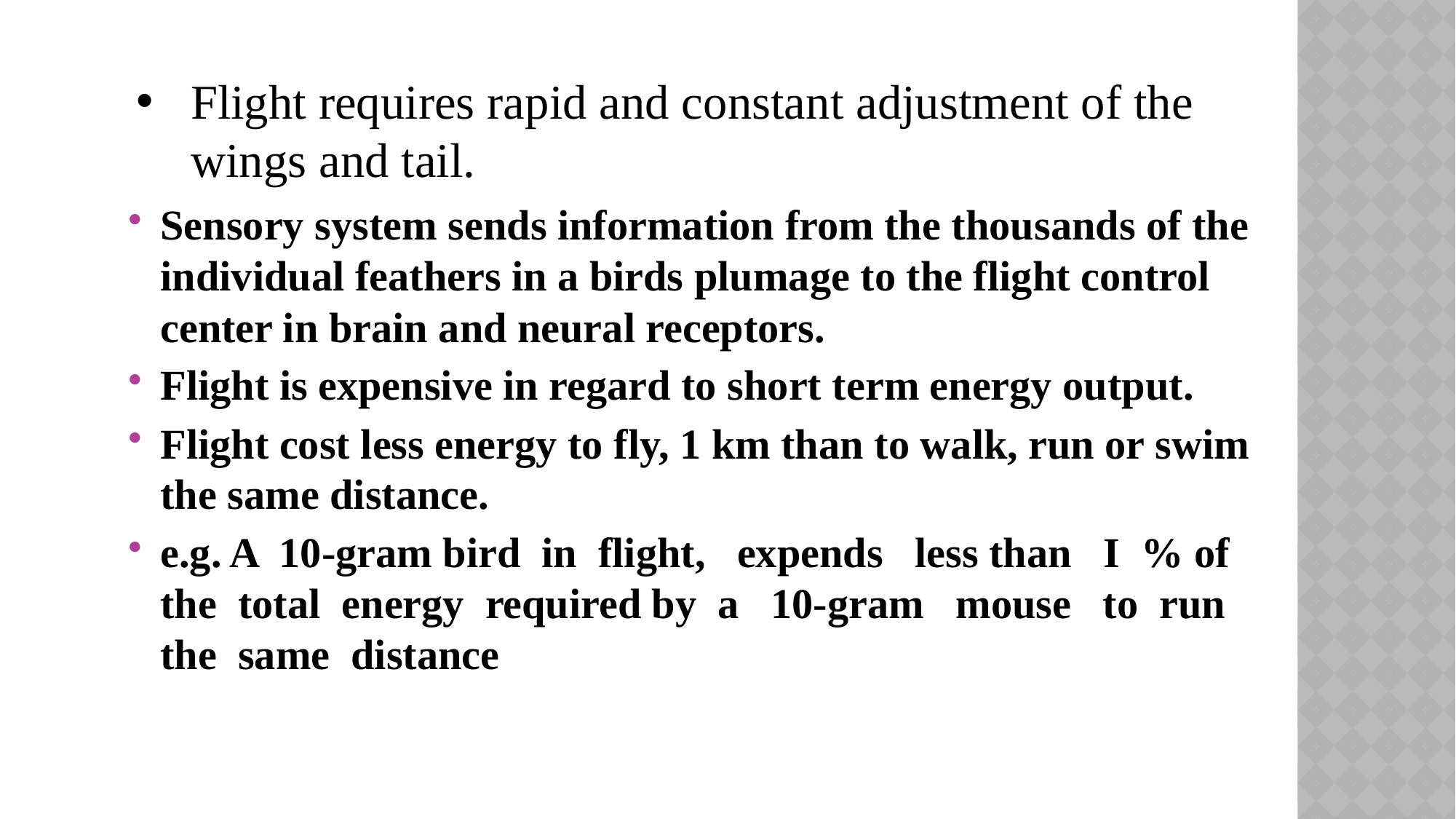

# Flight requires rapid and constant adjustment of the wings and tail.
Sensory system sends information from the thousands of the individual feathers in a birds plumage to the flight control center in brain and neural receptors.
Flight is expensive in regard to short term energy output.
Flight cost less energy to fly, 1 km than to walk, run or swim the same distance.
e.g. A  10-gram bird  in  flight,   expends   less than   I  % of  the  total  energy  required by  a   10-gram   mouse   to  run  the  same  distance